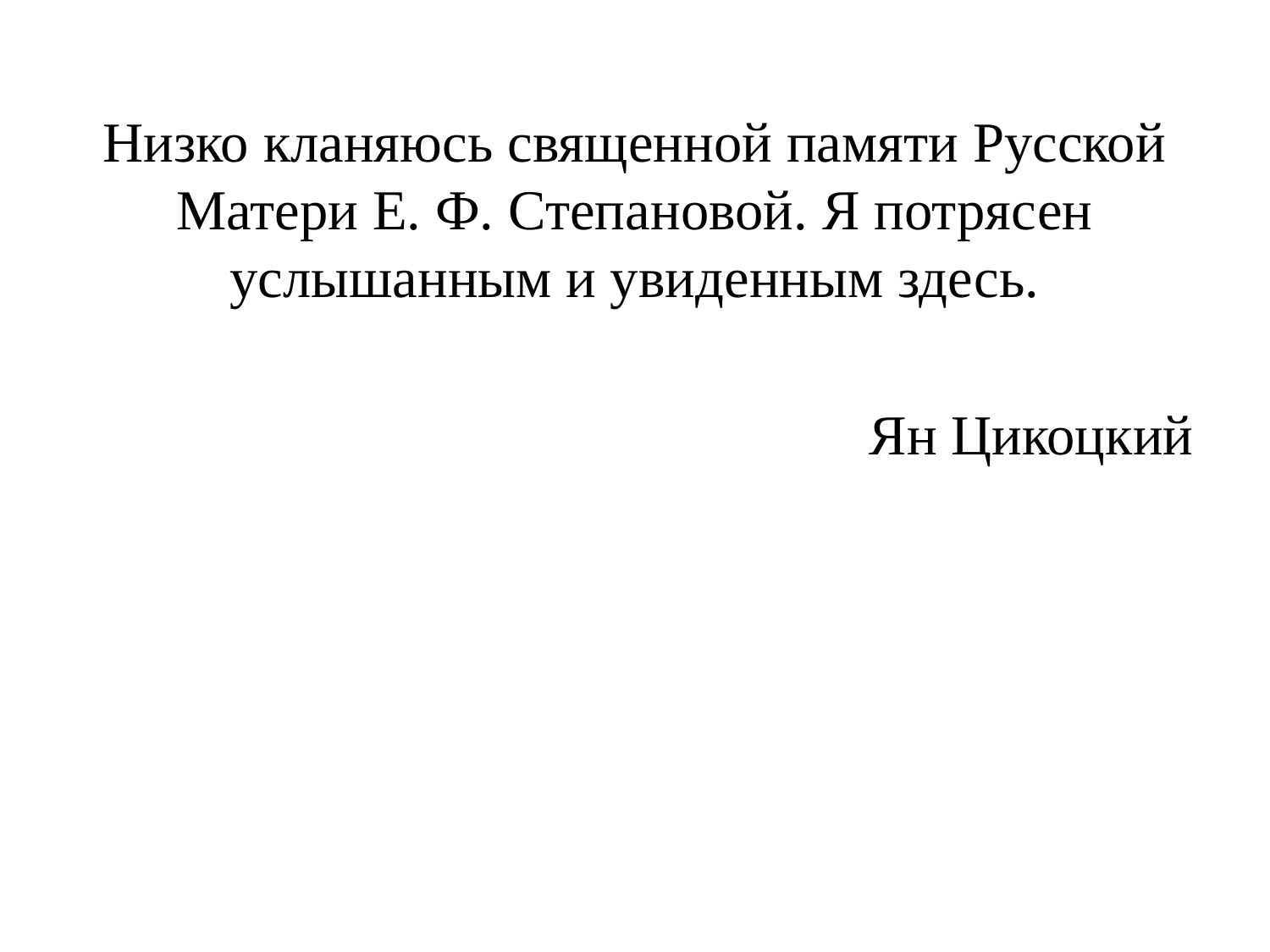

#
Низко кланяюсь священной памяти Русской Матери Е. Ф. Степановой. Я потрясен услышанным и увиденным здесь.

Ян Цикоцкий